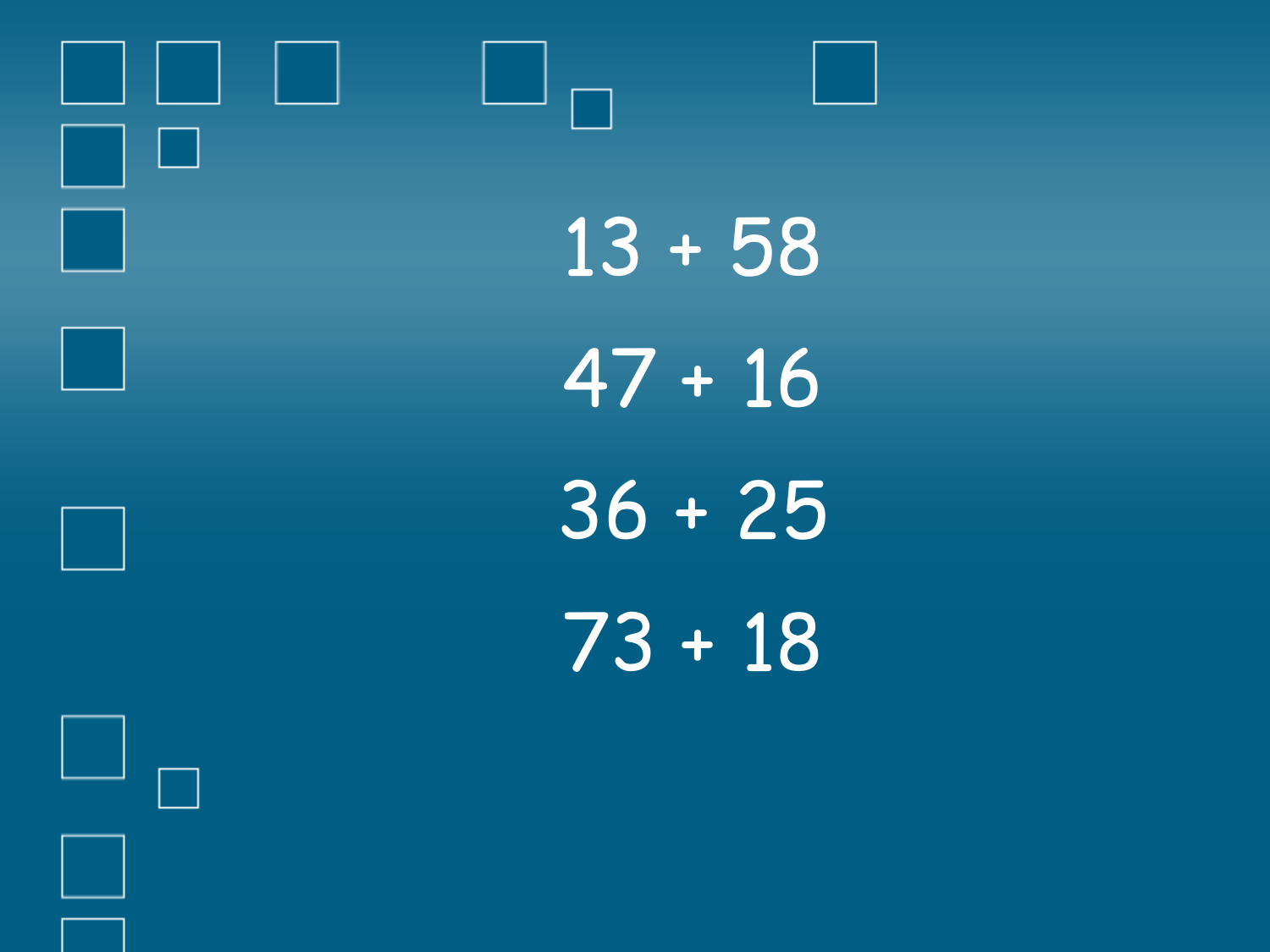

13 + 58
47 + 16
36 + 25
73 + 18